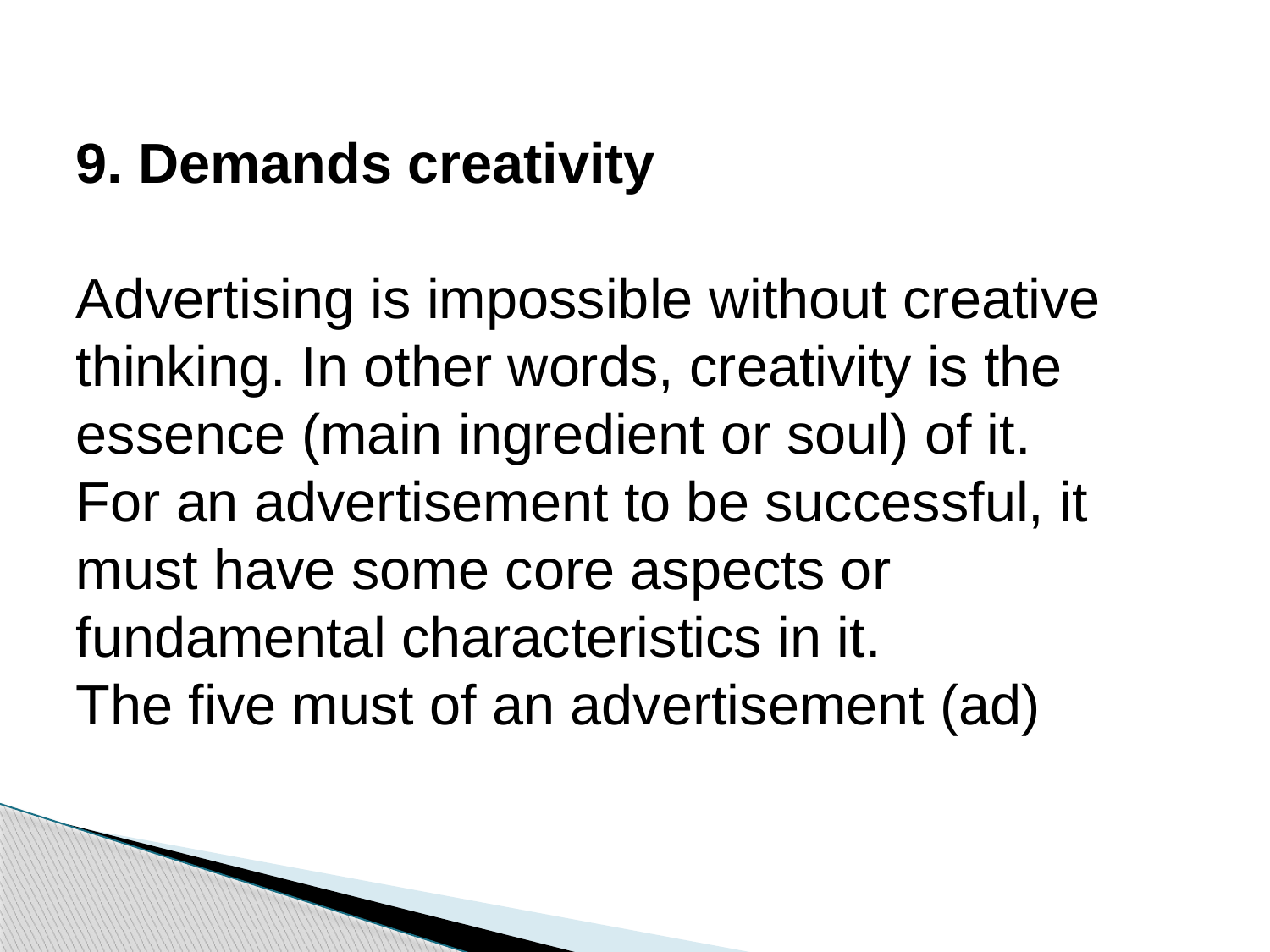

9. Demands creativity
Advertising is impossible without creative thinking. In other words, creativity is the essence (main ingredient or soul) of it.
For an advertisement to be successful, it must have some core aspects or fundamental characteristics in it.
The five must of an advertisement (ad)